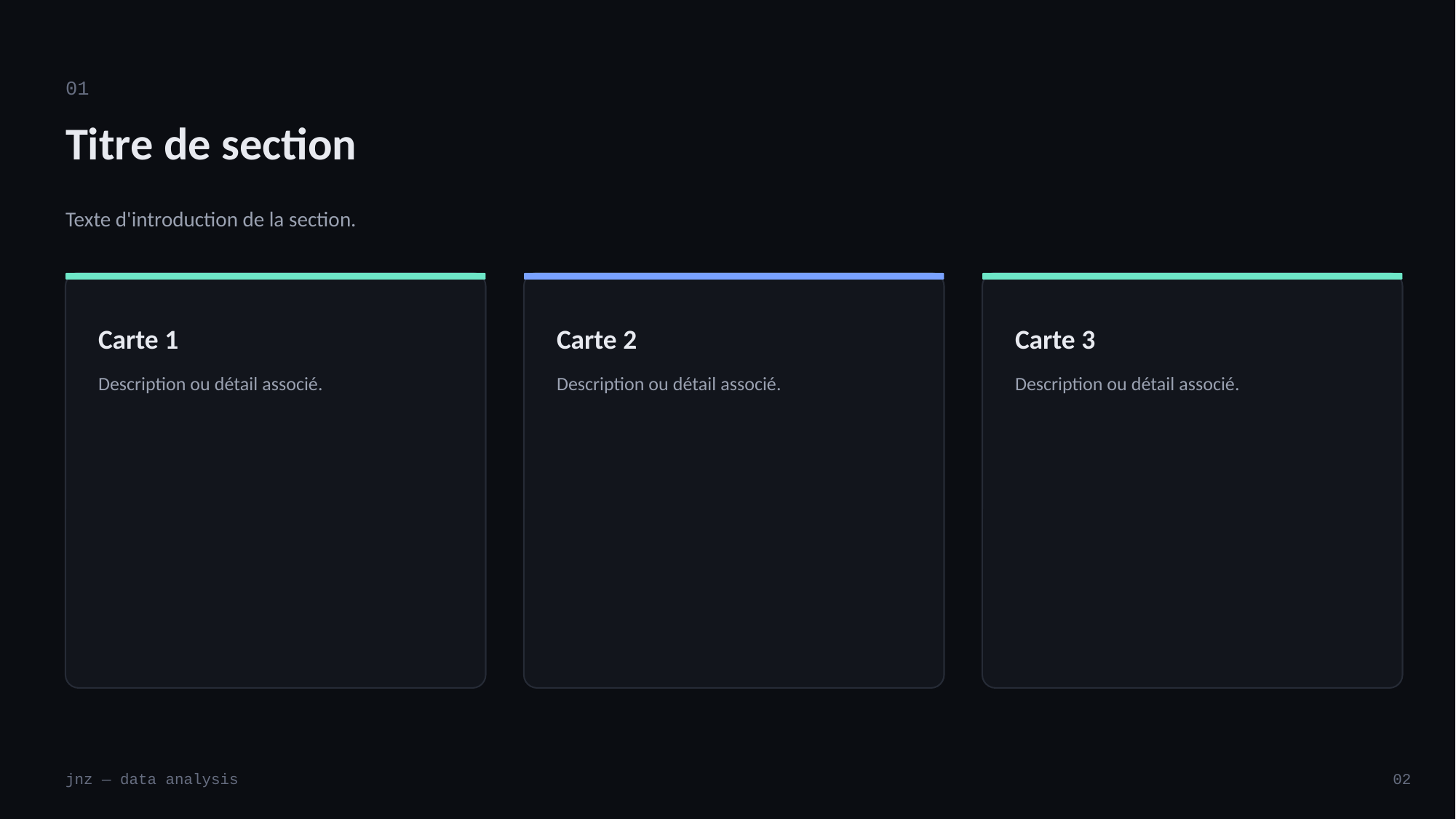

01
Titre de section
Texte d'introduction de la section.

Carte 1
Carte 2
Carte 3
Description ou détail associé.
Description ou détail associé.
Description ou détail associé.
jnz — data analysis
02